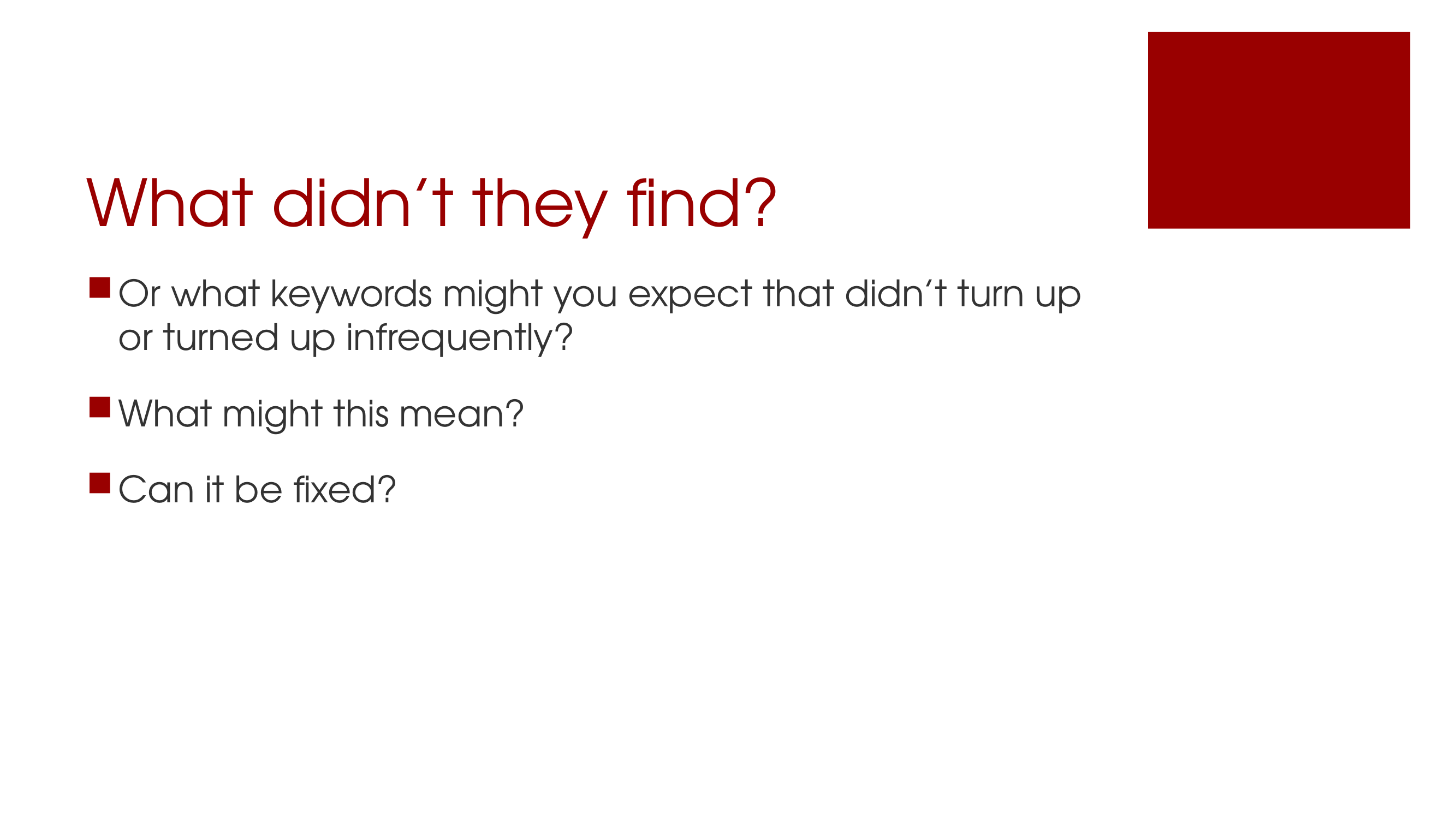

# What didn’t they find?
Or what keywords might you expect that didn’t turn up or turned up infrequently?
What might this mean?
Can it be fixed?